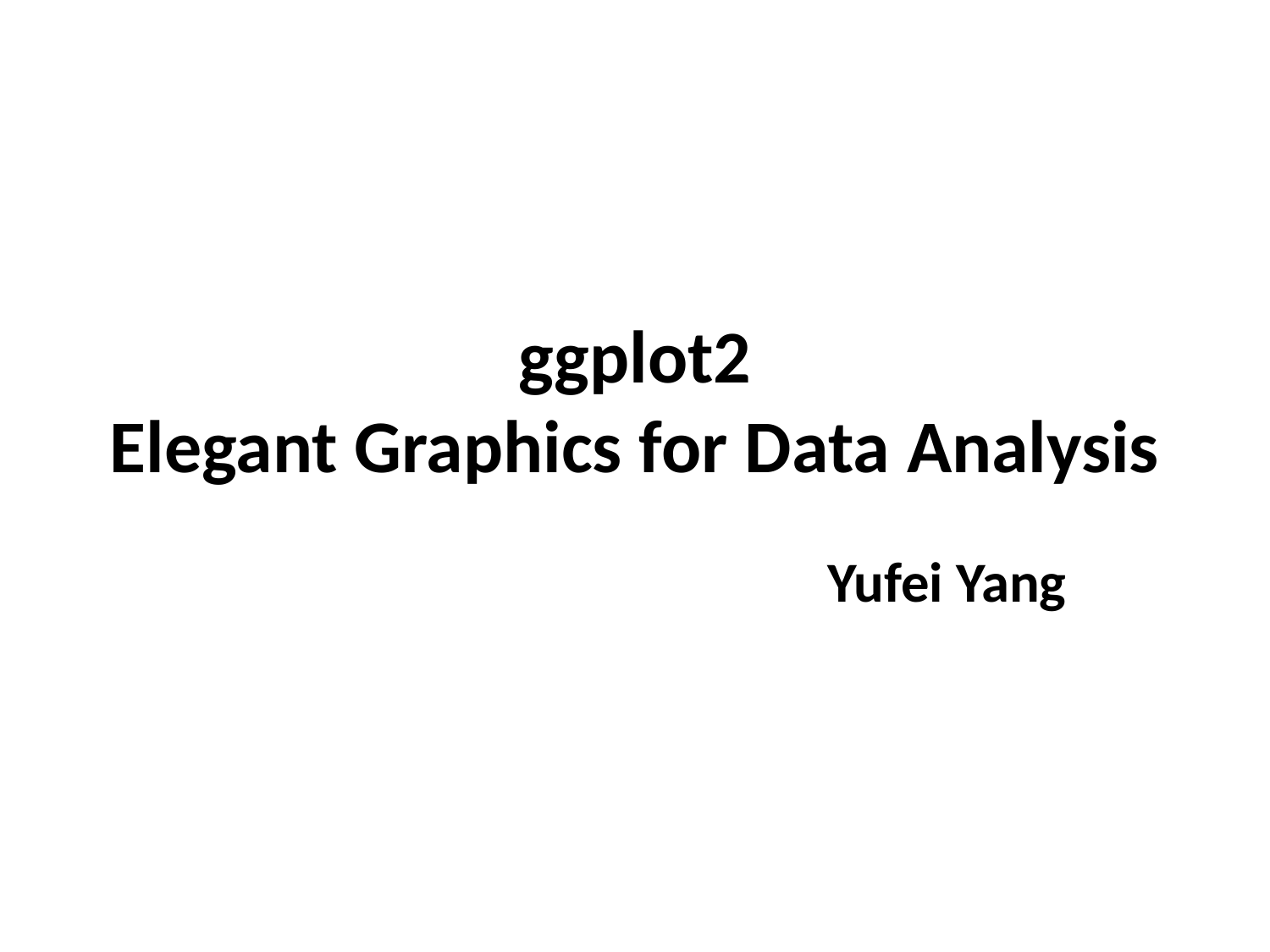

# ggplot2 Elegant Graphics for Data Analysis
Yufei Yang